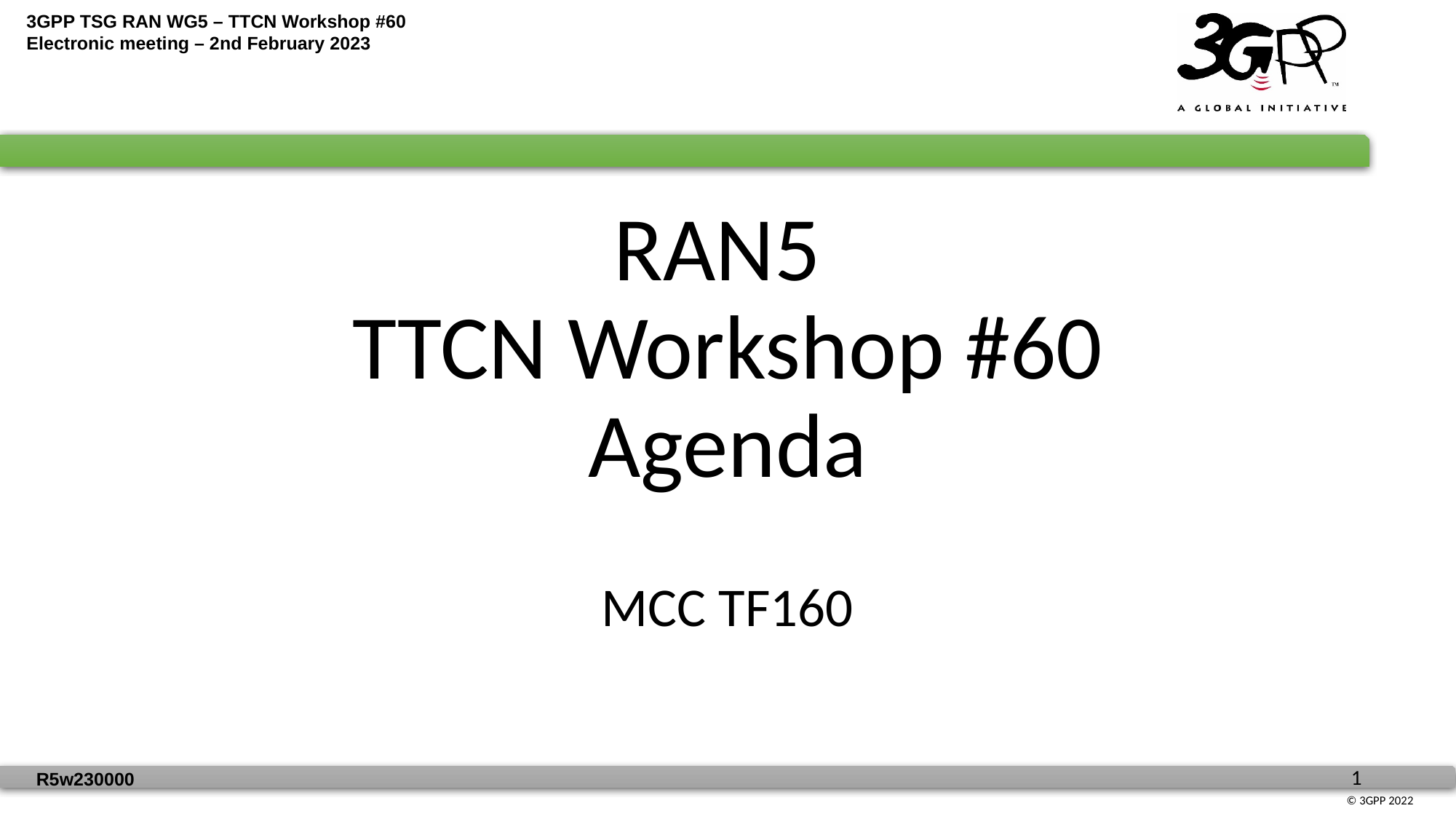

# RAN5 TTCN Workshop #60 Agenda
MCC TF160